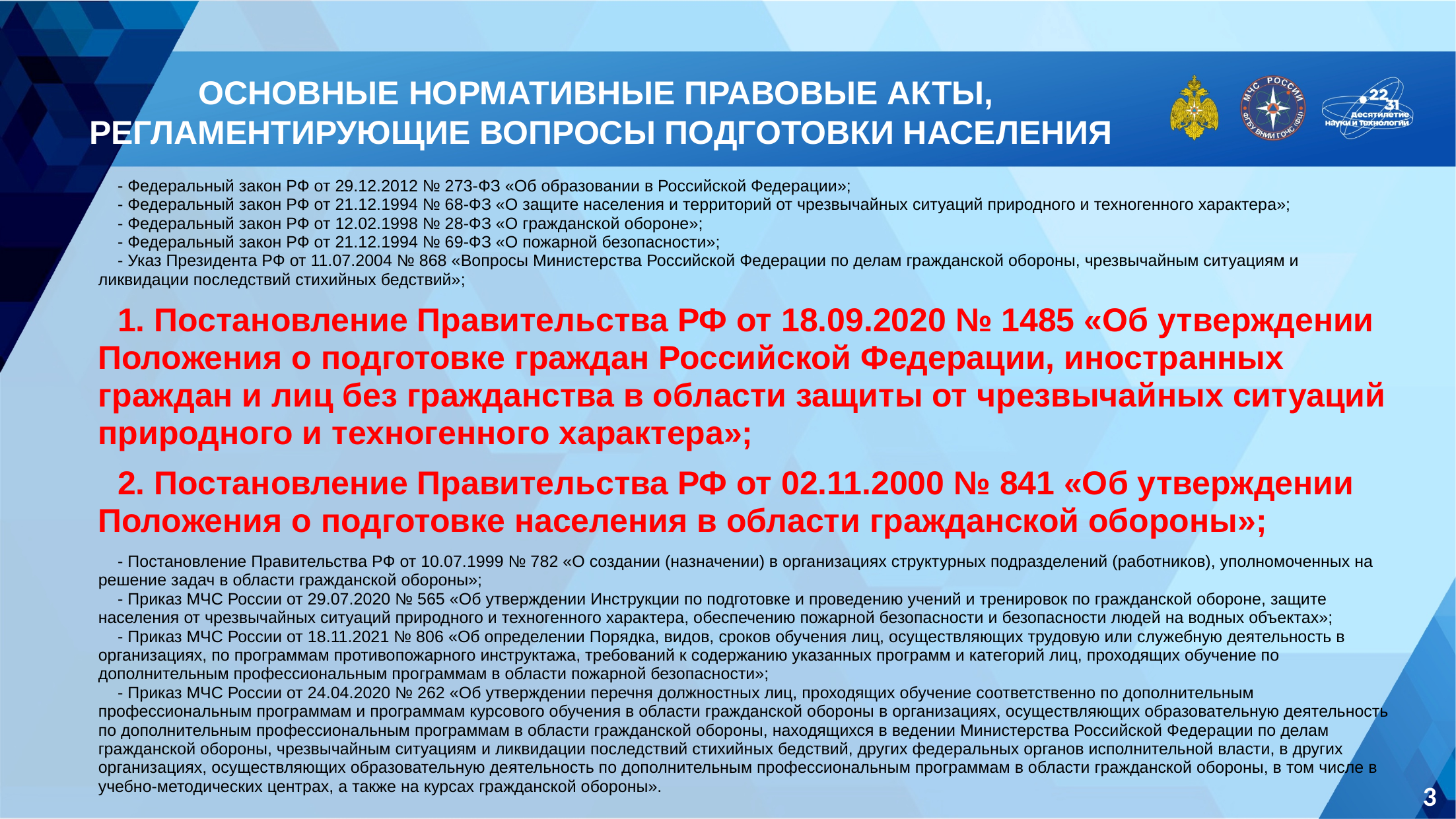

ОСНОВНЫЕ НОРМАТИВНЫЕ ПРАВОВЫЕ АКТЫ,
РЕГЛАМЕНТИРУЮЩИЕ ВОПРОСЫ ПОДГОТОВКИ НАСЕЛЕНИЯ
- Федеральный закон РФ от 29.12.2012 № 273-ФЗ «Об образовании в Российской Федерации»;
- Федеральный закон РФ от 21.12.1994 № 68-ФЗ «О защите населения и территорий от чрезвычайных ситуаций природного и техногенного характера»;
- Федеральный закон РФ от 12.02.1998 № 28-ФЗ «О гражданской обороне»;
- Федеральный закон РФ от 21.12.1994 № 69-ФЗ «О пожарной безопасности»;
- Указ Президента РФ от 11.07.2004 № 868 «Вопросы Министерства Российской Федерации по делам гражданской обороны, чрезвычайным ситуациям и ликвидации последствий стихийных бедствий»;

1. Постановление Правительства РФ от 18.09.2020 № 1485 «Об утверждении Положения о подготовке граждан Российской Федерации, иностранных граждан и лиц без гражданства в области защиты от чрезвычайных ситуаций природного и техногенного характера»;

2. Постановление Правительства РФ от 02.11.2000 № 841 «Об утверждении Положения о подготовке населения в области гражданской обороны»;

- Постановление Правительства РФ от 10.07.1999 № 782 «О создании (назначении) в организациях структурных подразделений (работников), уполномоченных на решение задач в области гражданской обороны»;
- Приказ МЧС России от 29.07.2020 № 565 «Об утверждении Инструкции по подготовке и проведению учений и тренировок по гражданской обороне, защите населения от чрезвычайных ситуаций природного и техногенного характера, обеспечению пожарной безопасности и безопасности людей на водных объектах»;
- Приказ МЧС России от 18.11.2021 № 806 «Об определении Порядка, видов, сроков обучения лиц, осуществляющих трудовую или служебную деятельность в организациях, по программам противопожарного инструктажа, требований к содержанию указанных программ и категорий лиц, проходящих обучение по дополнительным профессиональным программам в области пожарной безопасности»;
- Приказ МЧС России от 24.04.2020 № 262 «Об утверждении перечня должностных лиц, проходящих обучение соответственно по дополнительным профессиональным программам и программам курсового обучения в области гражданской обороны в организациях, осуществляющих образовательную деятельность по дополнительным профессиональным программам в области гражданской обороны, находящихся в ведении Министерства Российской Федерации по делам гражданской обороны, чрезвычайным ситуациям и ликвидации последствий стихийных бедствий, других федеральных органов исполнительной власти, в других организациях, осуществляющих образовательную деятельность по дополнительным профессиональным программам в области гражданской обороны, в том числе в учебно-методических центрах, а также на курсах гражданской обороны».
3